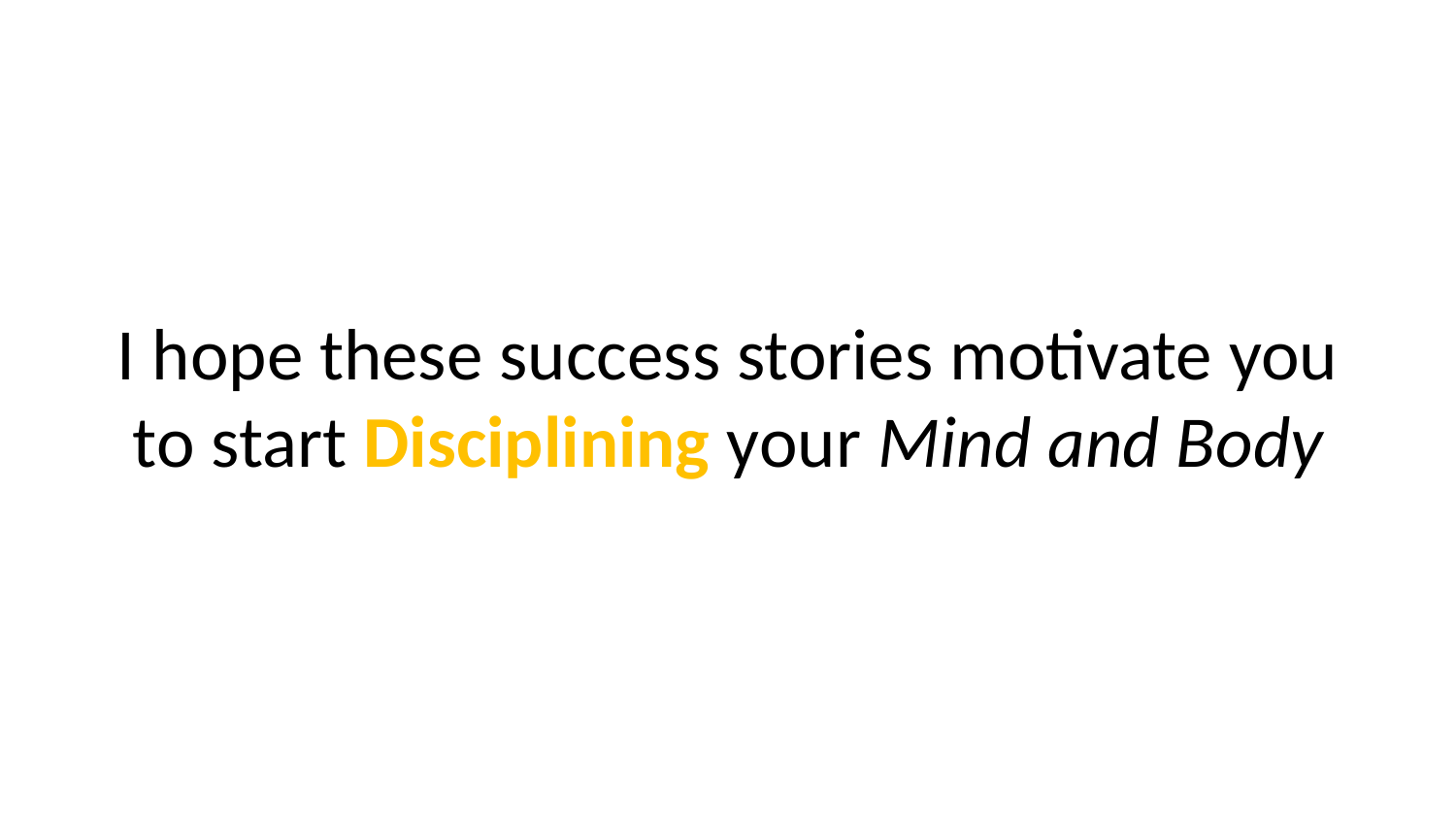

I hope these success stories motivate you to start Disciplining your Mind and Body